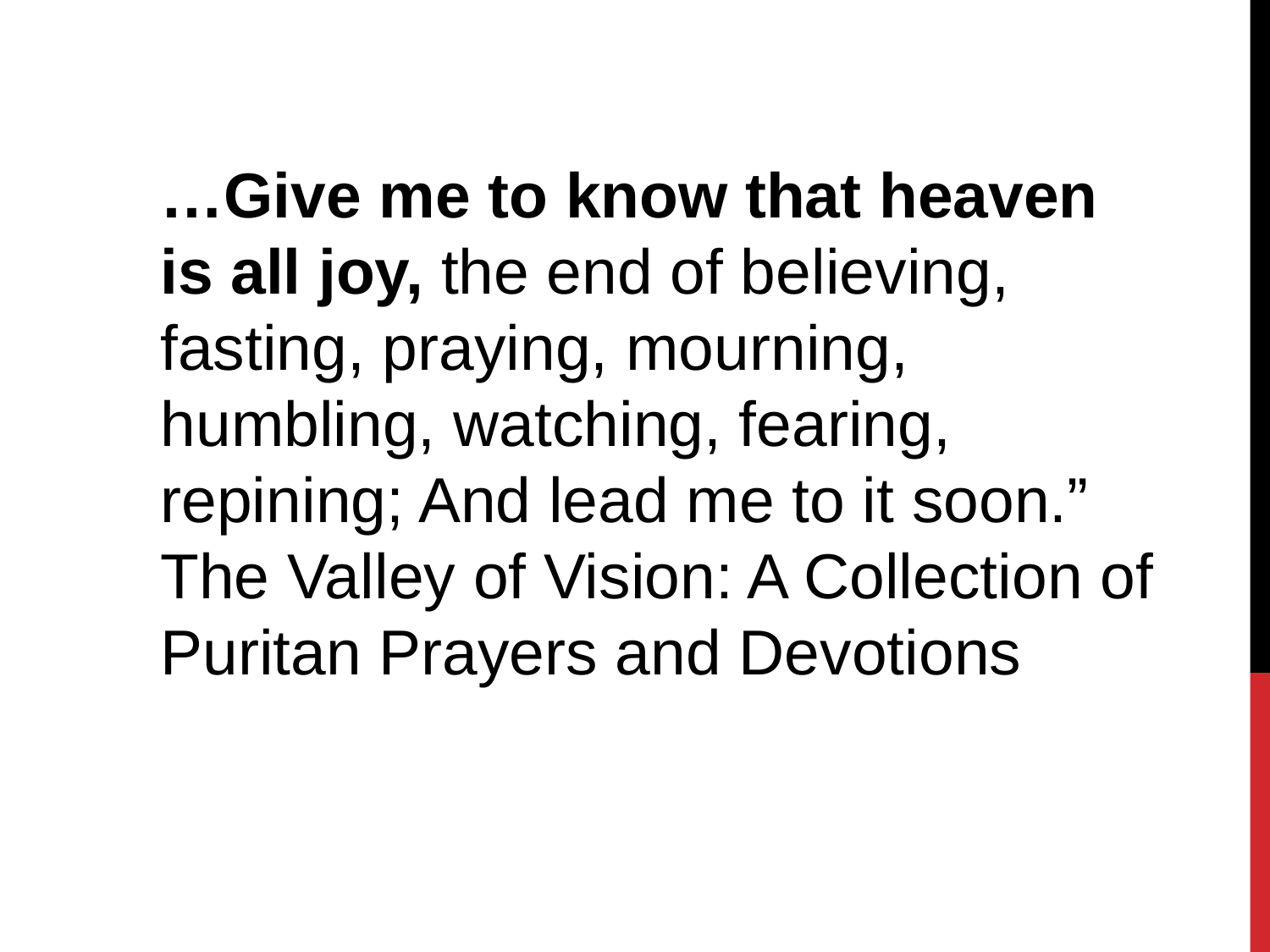

…Give me to know that heaven is all joy, the end of believing, fasting, praying, mourning, humbling, watching, fearing, repining; And lead me to it soon.”  The Valley of Vision: A Collection of Puritan Prayers and Devotions